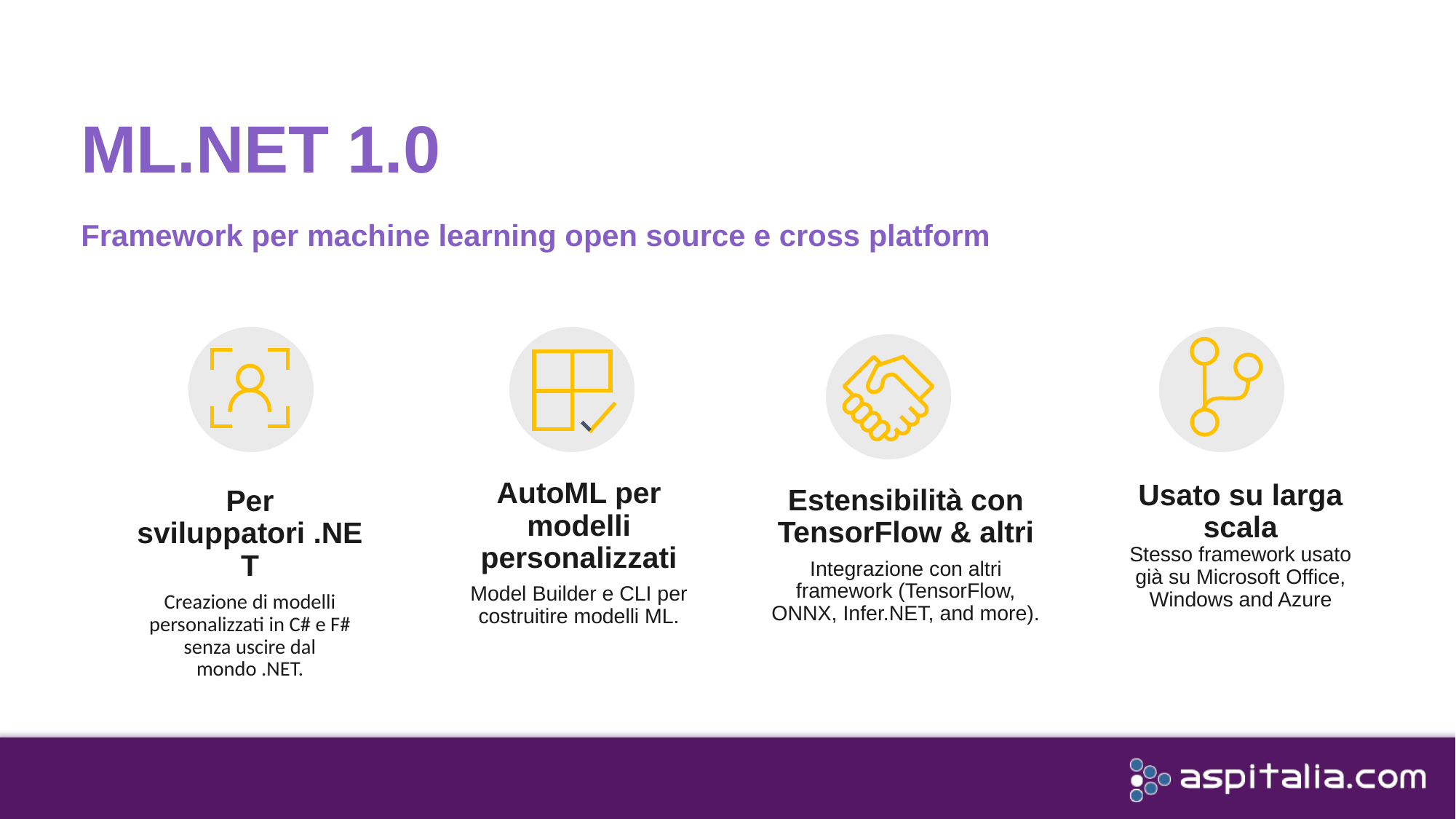

# ML.NET 1.0 Framework per machine learning open source e cross platform

AutoML per modelli personalizzati
Model Builder e CLI per costruitire modelli ML.
Usato su larga scala
Stesso framework usato già su Microsoft Office, Windows and Azure
Estensibilità con TensorFlow & altri
Integrazione con altri framework (TensorFlow, ONNX, Infer.NET, and more).
Per sviluppatori .NET
Creazione di modelli personalizzati in C# e F# senza uscire dal mondo .NET.